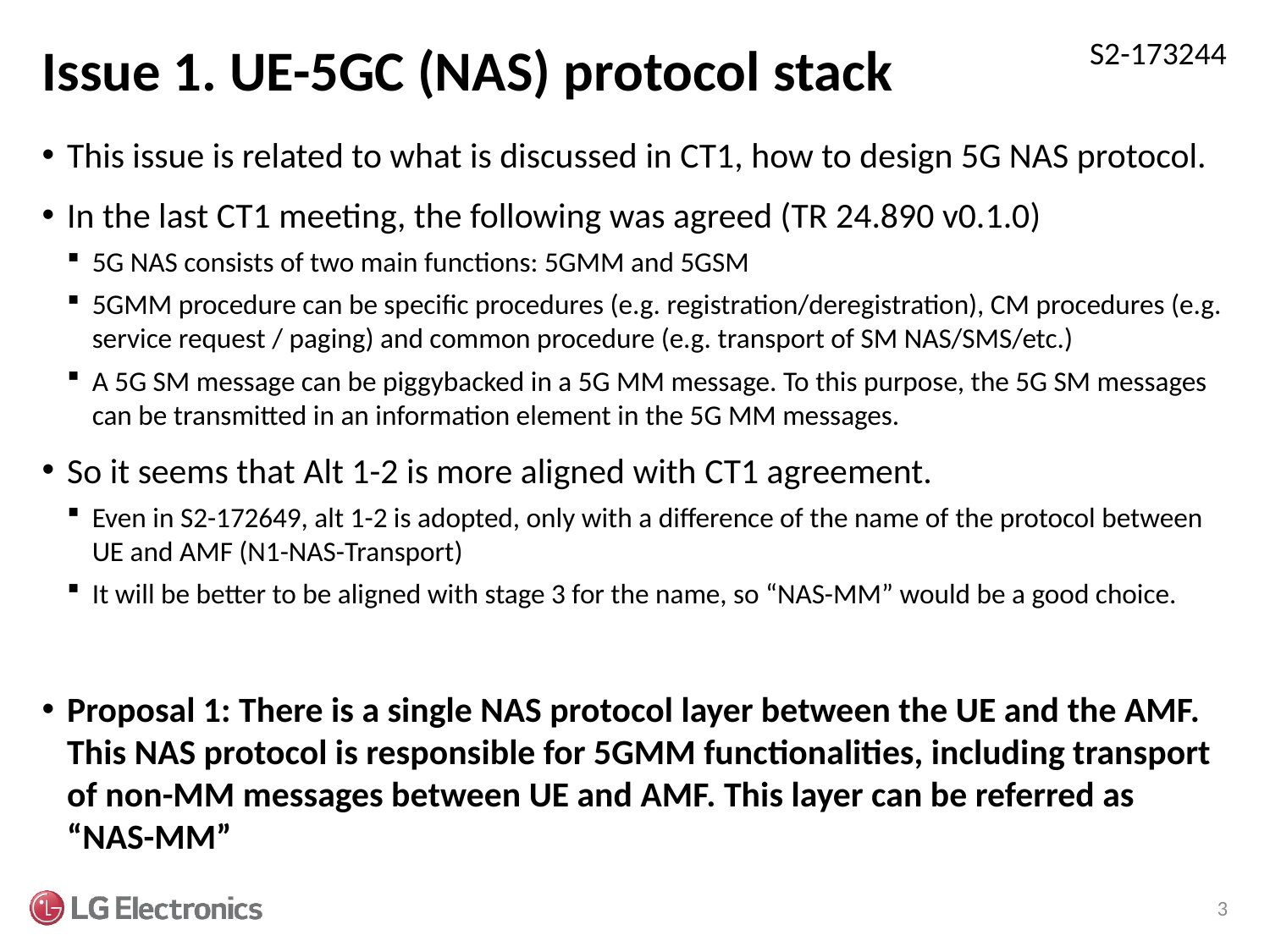

# Issue 1. UE-5GC (NAS) protocol stack
This issue is related to what is discussed in CT1, how to design 5G NAS protocol.
In the last CT1 meeting, the following was agreed (TR 24.890 v0.1.0)
5G NAS consists of two main functions: 5GMM and 5GSM
5GMM procedure can be specific procedures (e.g. registration/deregistration), CM procedures (e.g. service request / paging) and common procedure (e.g. transport of SM NAS/SMS/etc.)
A 5G SM message can be piggybacked in a 5G MM message. To this purpose, the 5G SM messages can be transmitted in an information element in the 5G MM messages.
So it seems that Alt 1-2 is more aligned with CT1 agreement.
Even in S2-172649, alt 1-2 is adopted, only with a difference of the name of the protocol between UE and AMF (N1-NAS-Transport)
It will be better to be aligned with stage 3 for the name, so “NAS-MM” would be a good choice.

Proposal 1: There is a single NAS protocol layer between the UE and the AMF. This NAS protocol is responsible for 5GMM functionalities, including transport of non-MM messages between UE and AMF. This layer can be referred as “NAS-MM”
3